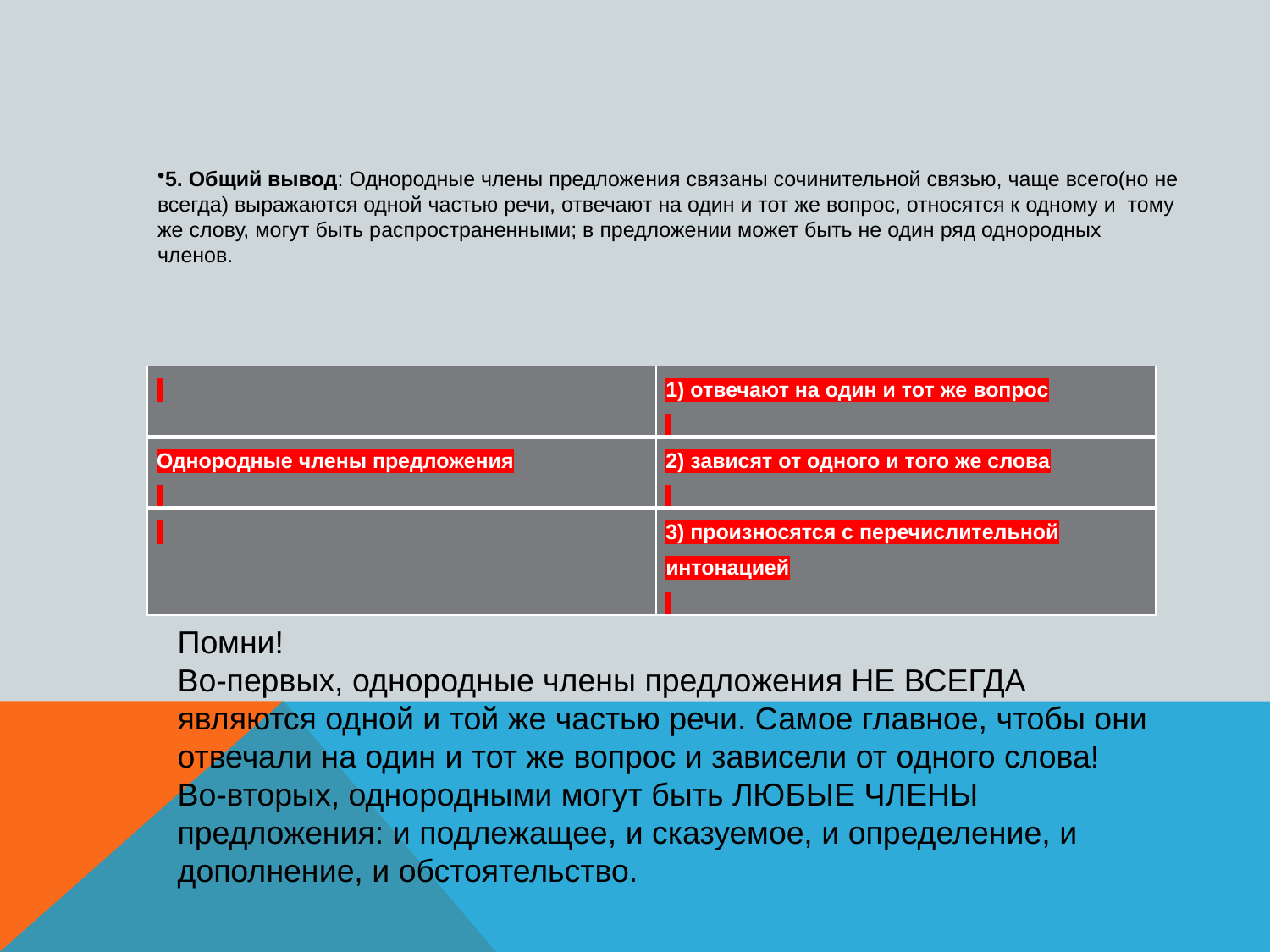

5. Общий вывод: Однородные члены предложения связаны сочинительной связью, чаще всего(но не всегда) выражаются одной частью речи, отвечают на один и тот же вопрос, относятся к одному и  тому же слову, могут быть распространенными; в предложении может быть не один ряд однородных членов.
|  | 1) отвечают на один и тот же вопрос |
| --- | --- |
| Однородные члены предложения | 2) зависят от одного и того же слова |
|  | 3) произносятся с перечислительной интонацией |
Помни!
Во-первых, однородные члены предложения НЕ ВСЕГДА являются одной и той же частью речи. Самое главное, чтобы они отвечали на один и тот же вопрос и зависели от одного слова!
Во-вторых, однородными могут быть ЛЮБЫЕ ЧЛЕНЫ предложения: и подлежащее, и сказуемое, и определение, и дополнение, и обстоятельство.